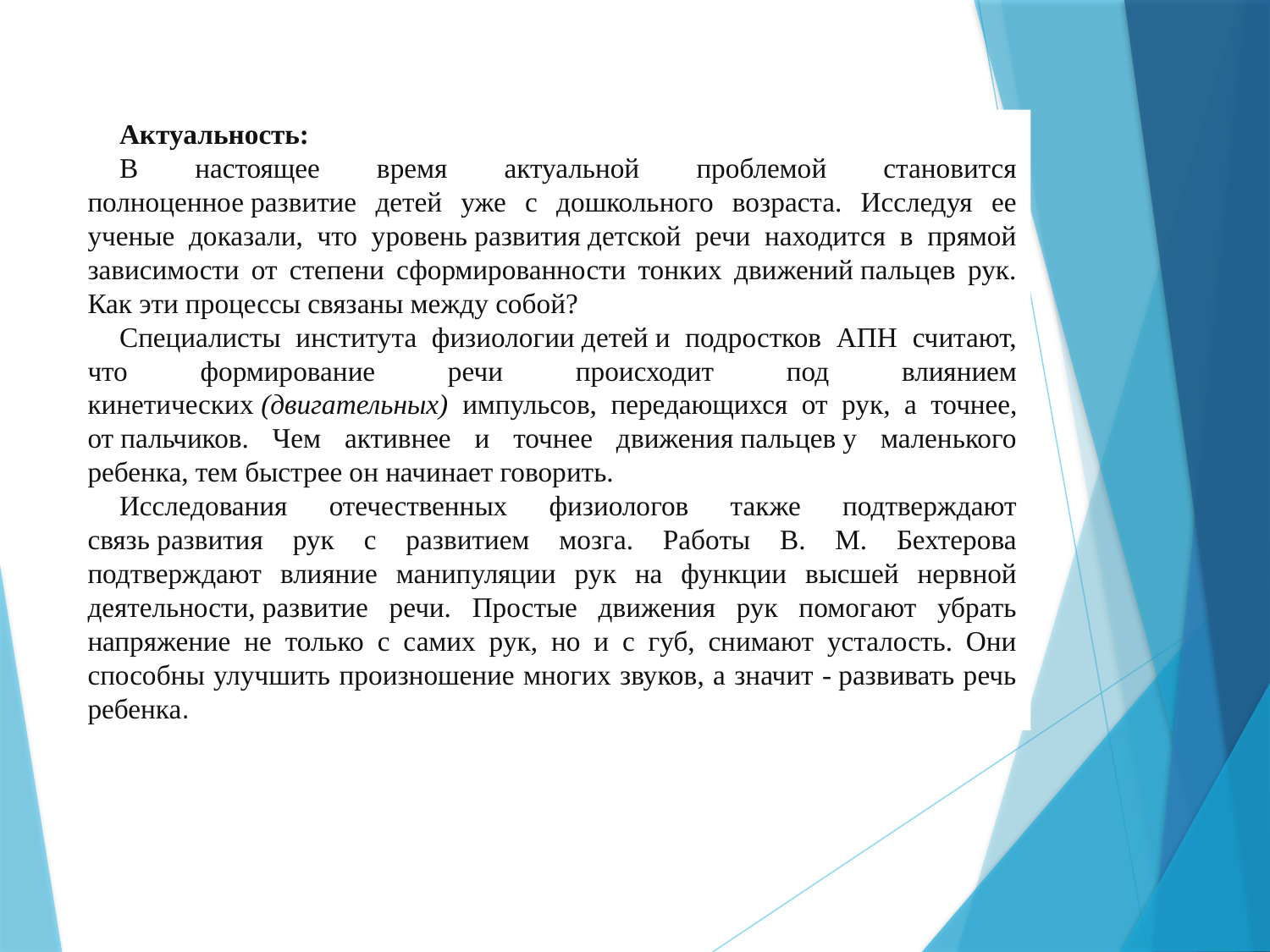

Актуальность:
В настоящее время актуальной проблемой становится полноценное развитие детей уже с дошкольного возраста. Исследуя ее ученые доказали, что уровень развития детской речи находится в прямой зависимости от степени сформированности тонких движений пальцев рук. Как эти процессы связаны между собой?
Специалисты института физиологии детей и подростков АПН считают, что формирование речи происходит под влиянием кинетических (двигательных) импульсов, передающихся от рук, а точнее, от пальчиков. Чем активнее и точнее движения пальцев у маленького ребенка, тем быстрее он начинает говорить.
Исследования отечественных физиологов также подтверждают связь развития рук с развитием мозга. Работы В. М. Бехтерова подтверждают влияние манипуляции рук на функции высшей нервной деятельности, развитие речи. Простые движения рук помогают убрать напряжение не только с самих рук, но и с губ, снимают усталость. Они способны улучшить произношение многих звуков, а значит - развивать речь ребенка.